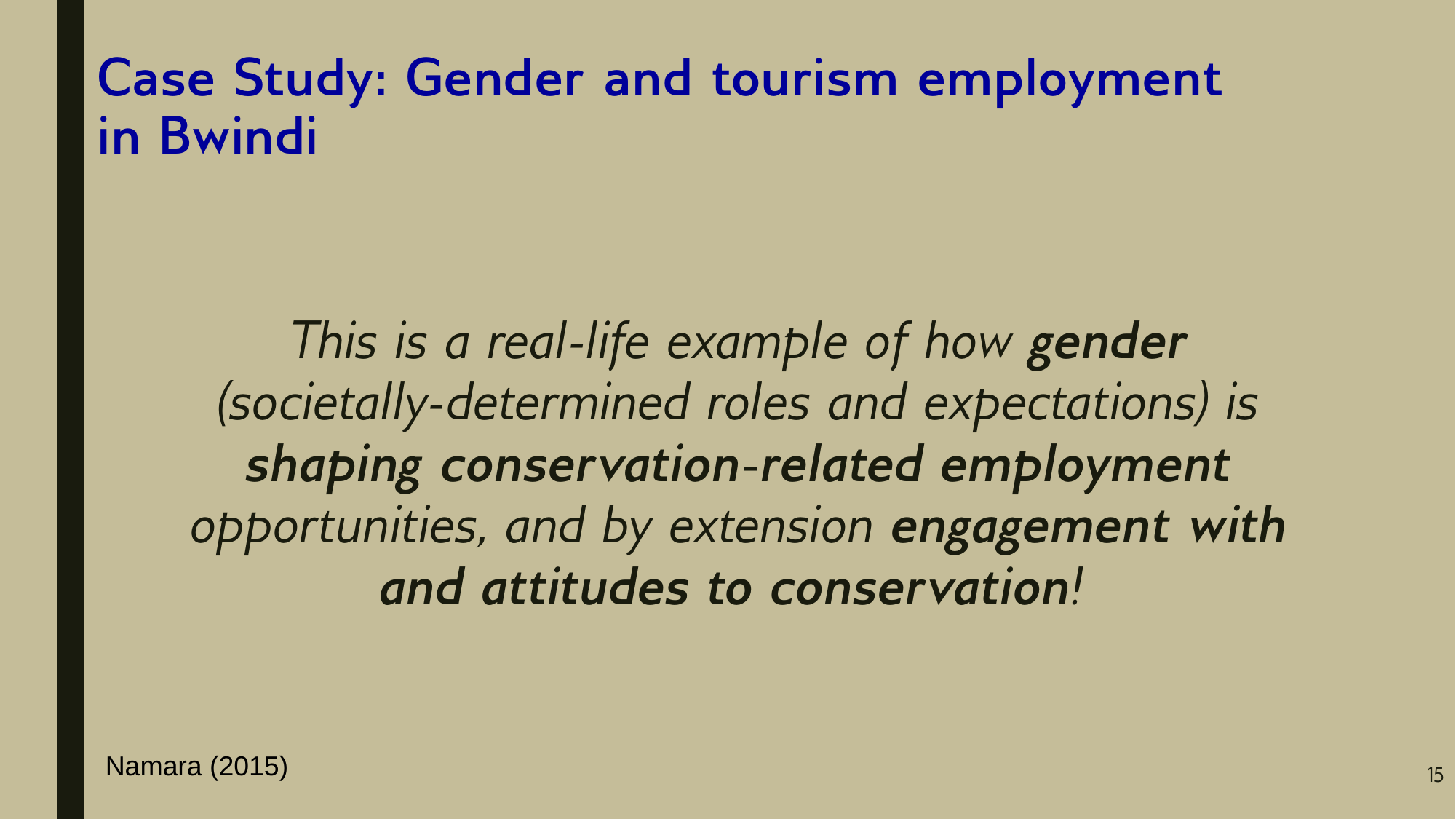

# Case Study: Gender and tourism employment in Bwindi
This is a real-life example of how gender (societally-determined roles and expectations) is shaping conservation-related employment opportunities, and by extension engagement with and attitudes to conservation!

15
Namara (2015)